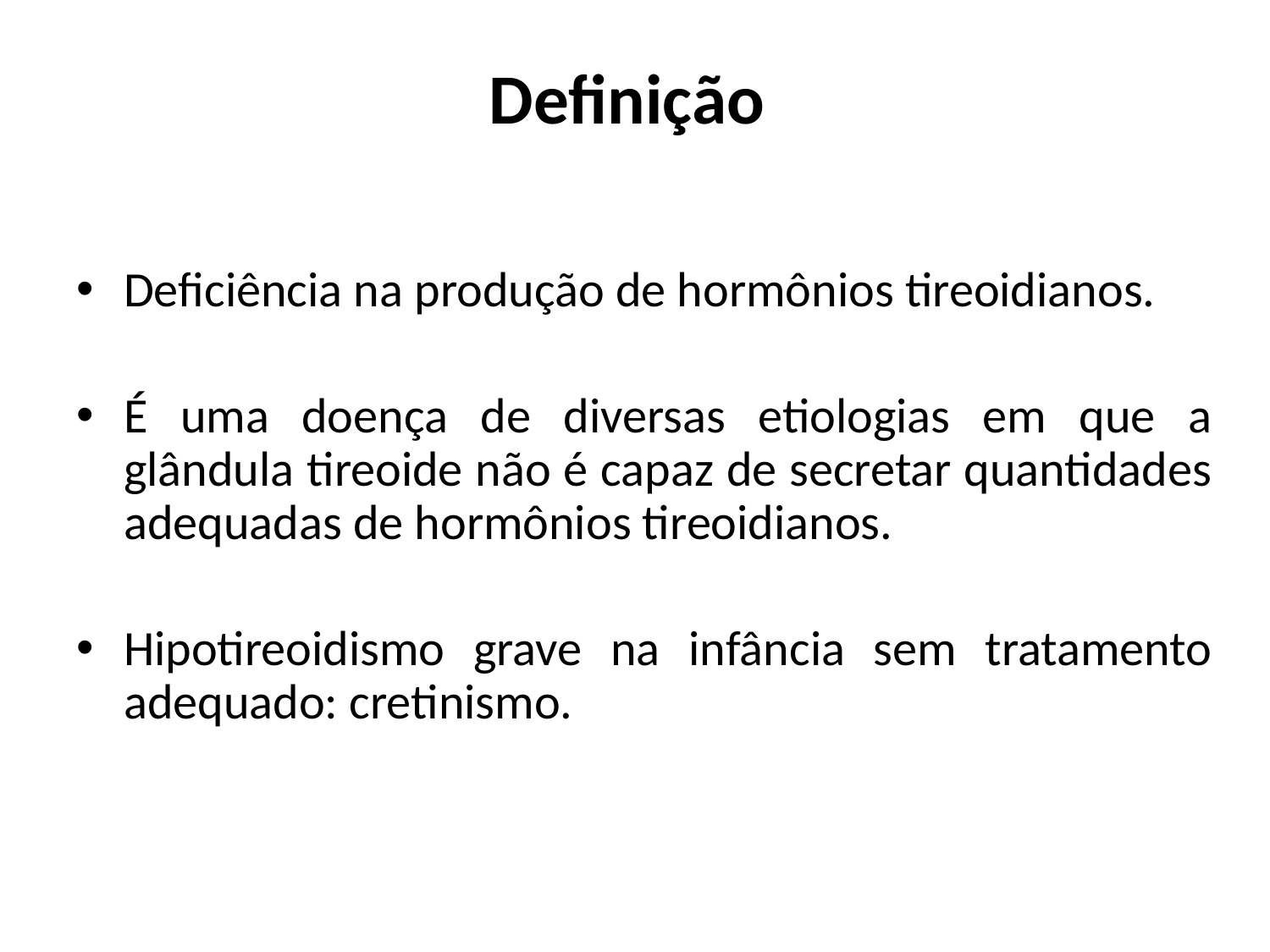

# Definição
Deficiência na produção de hormônios tireoidianos.

É uma doença de diversas etiologias em que a glândula tireoide não é capaz de secretar quantidades adequadas de hormônios tireoidianos.

Hipotireoidismo grave na infância sem tratamento adequado: cretinismo.